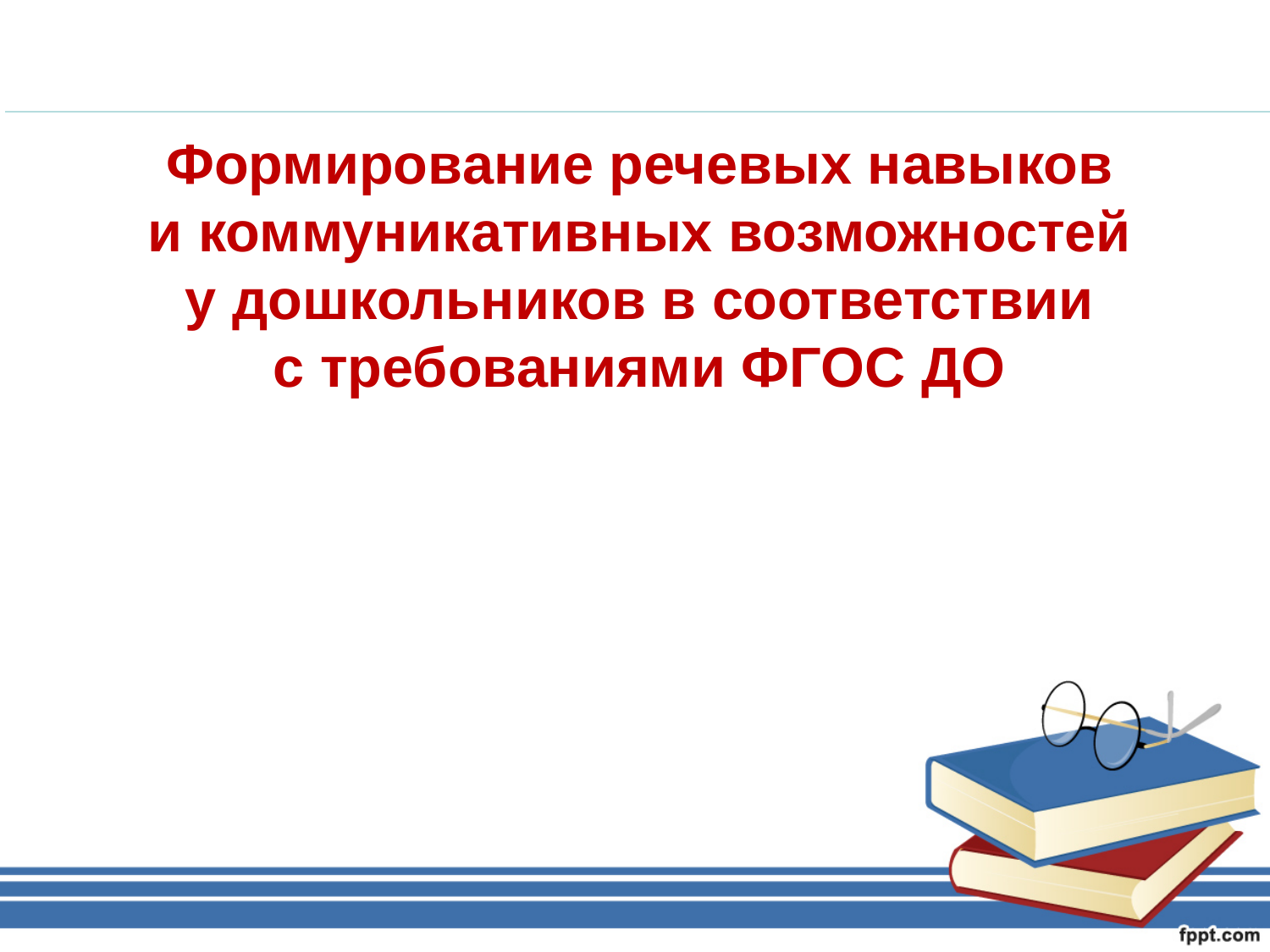

Формирование речевых навыков
и коммуникативных возможностей
у дошкольников в соответствии
с требованиями ФГОС ДО